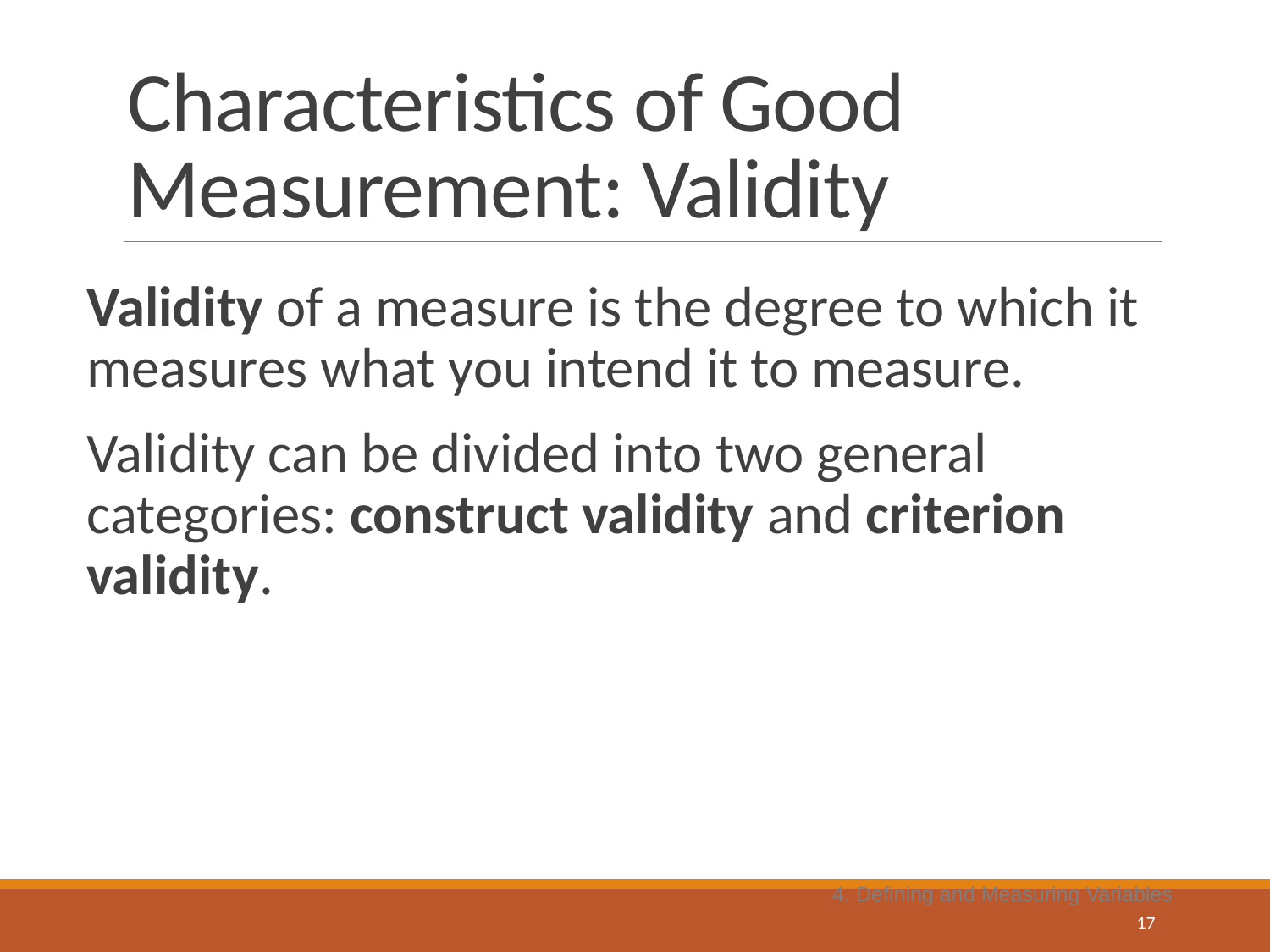

# Characteristics of Good Measurement: Validity
Validity of a measure is the degree to which it measures what you intend it to measure.
Validity can be divided into two general categories: construct validity and criterion validity.

4. Defining and Measuring Variables
17